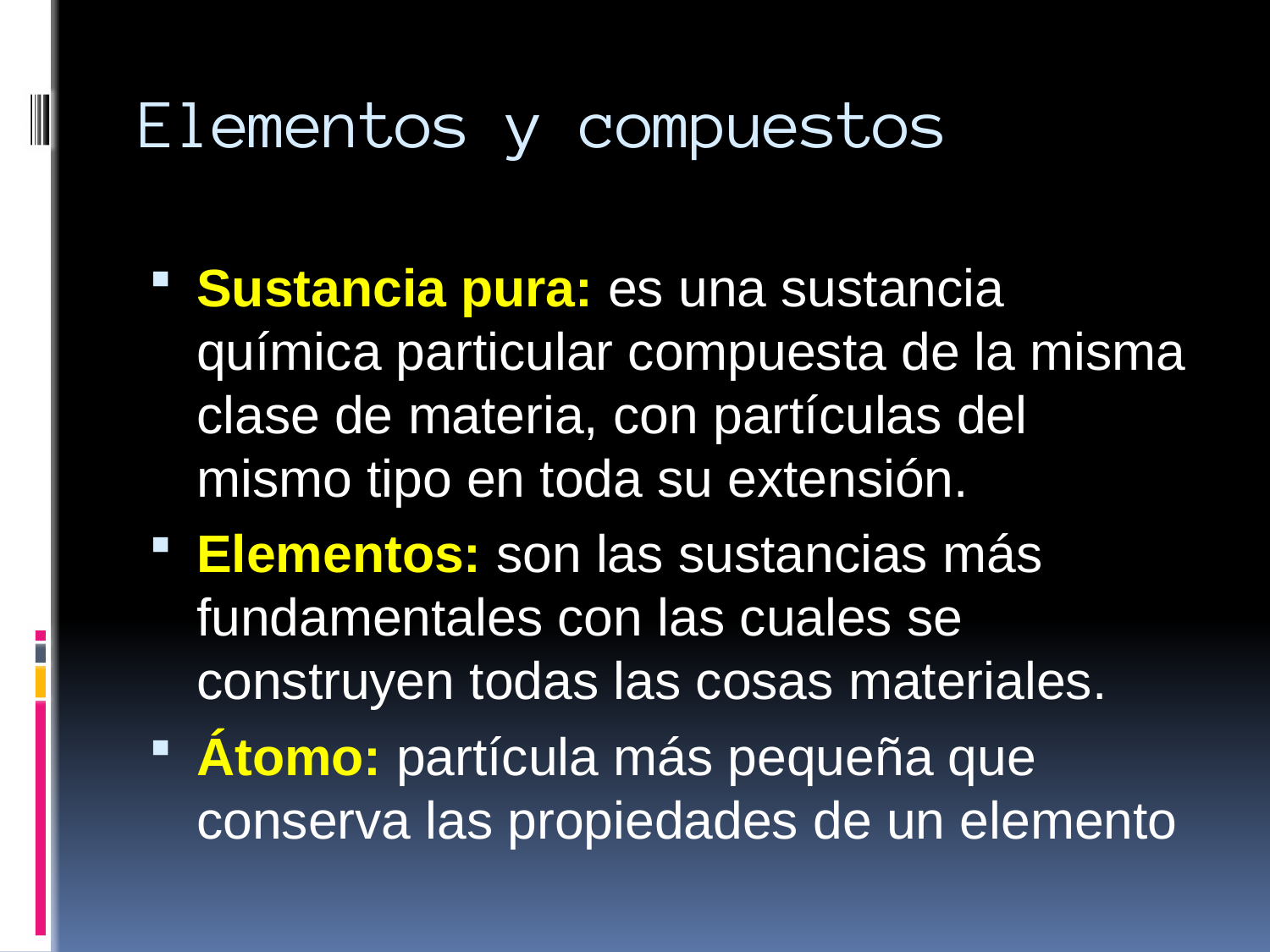

# Elementos y compuestos
Sustancia pura: es una sustancia química particular compuesta de la misma clase de materia, con partículas del mismo tipo en toda su extensión.
Elementos: son las sustancias más fundamentales con las cuales se construyen todas las cosas materiales.
Átomo: partícula más pequeña que conserva las propiedades de un elemento